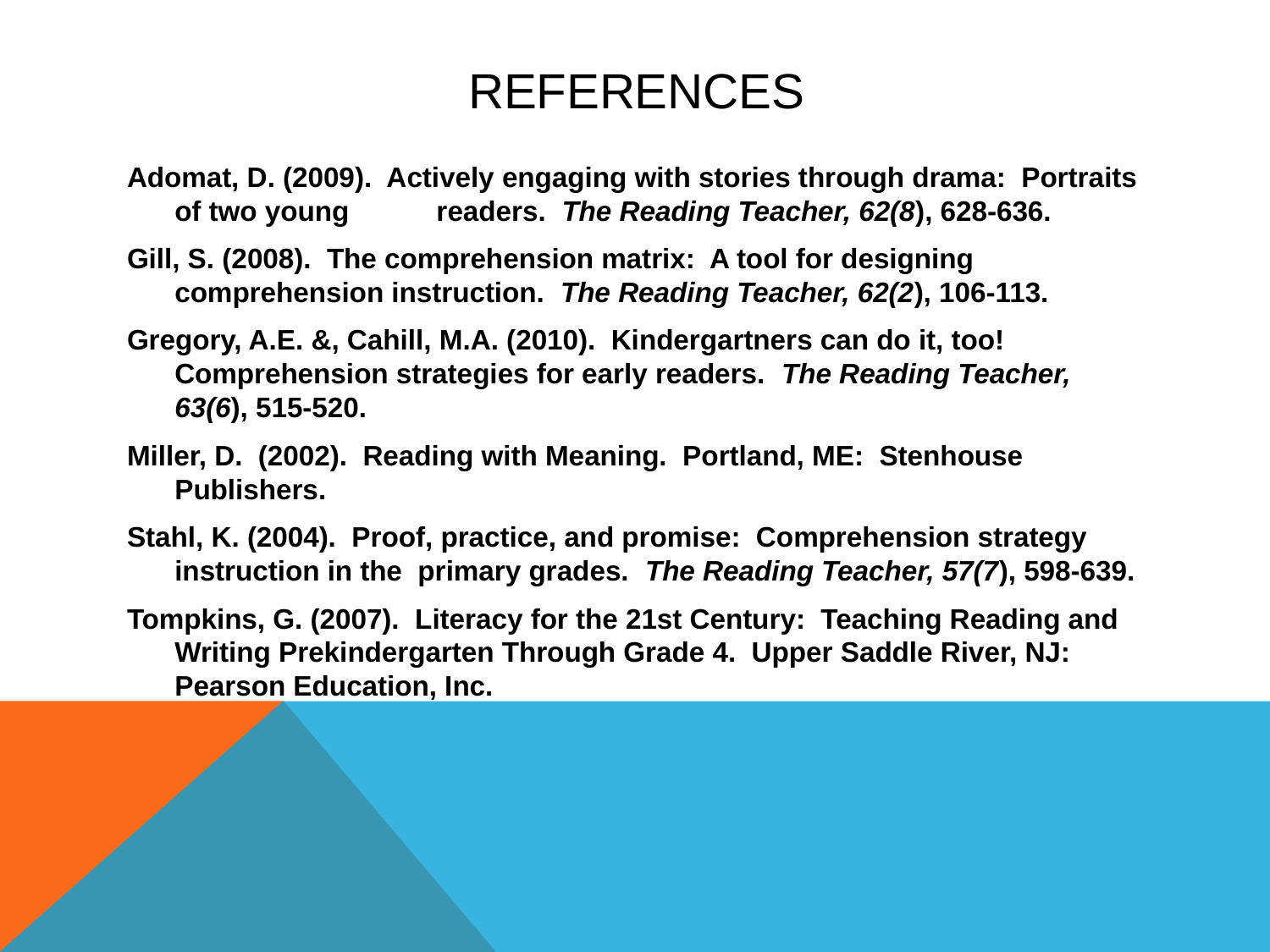

# references
Adomat, D. (2009).  Actively engaging with stories through drama:  Portraits of two young	 readers.  The Reading Teacher, 62(8), 628-636.
Gill, S. (2008).  The comprehension matrix:  A tool for designing comprehension instruction.  The Reading Teacher, 62(2), 106-113.
Gregory, A.E. &, Cahill, M.A. (2010).  Kindergartners can do it, too!  Comprehension strategies for early readers.  The Reading Teacher, 63(6), 515-520.
Miller, D.  (2002).  Reading with Meaning.  Portland, ME:  Stenhouse Publishers.
Stahl, K. (2004).  Proof, practice, and promise:  Comprehension strategy instruction in the  primary grades.  The Reading Teacher, 57(7), 598-639.
Tompkins, G. (2007).  Literacy for the 21st Century:  Teaching Reading and Writing Prekindergarten Through Grade 4.  Upper Saddle River, NJ:  Pearson Education, Inc.